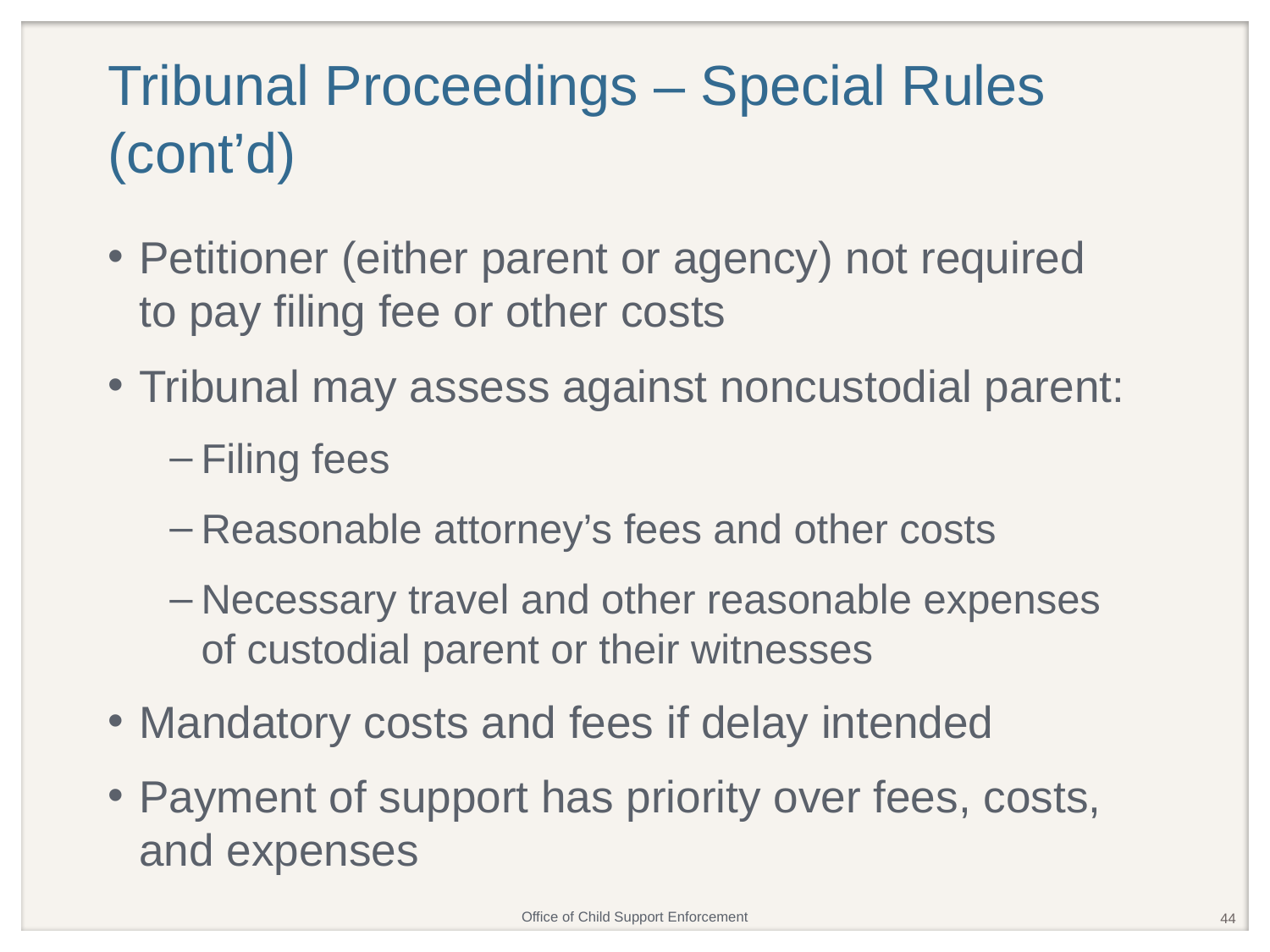

# Tribunal Proceedings – Special Rules (cont’d)
Petitioner (either parent or agency) not required to pay filing fee or other costs
Tribunal may assess against noncustodial parent:
Filing fees
Reasonable attorney’s fees and other costs
Necessary travel and other reasonable expenses of custodial parent or their witnesses
Mandatory costs and fees if delay intended
Payment of support has priority over fees, costs, and expenses
44